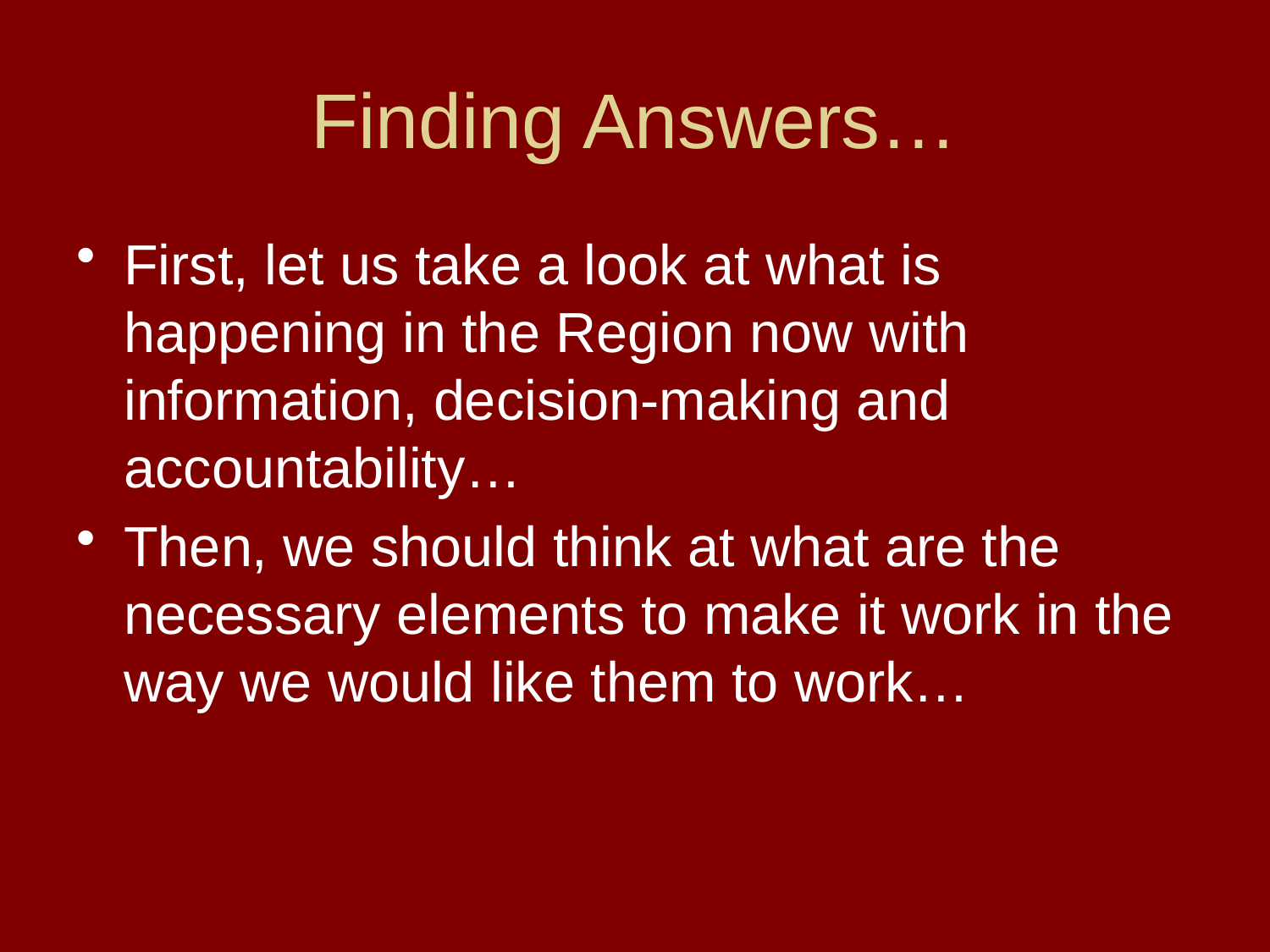

# Finding Answers…
First, let us take a look at what is happening in the Region now with information, decision-making and accountability…
Then, we should think at what are the necessary elements to make it work in the way we would like them to work…